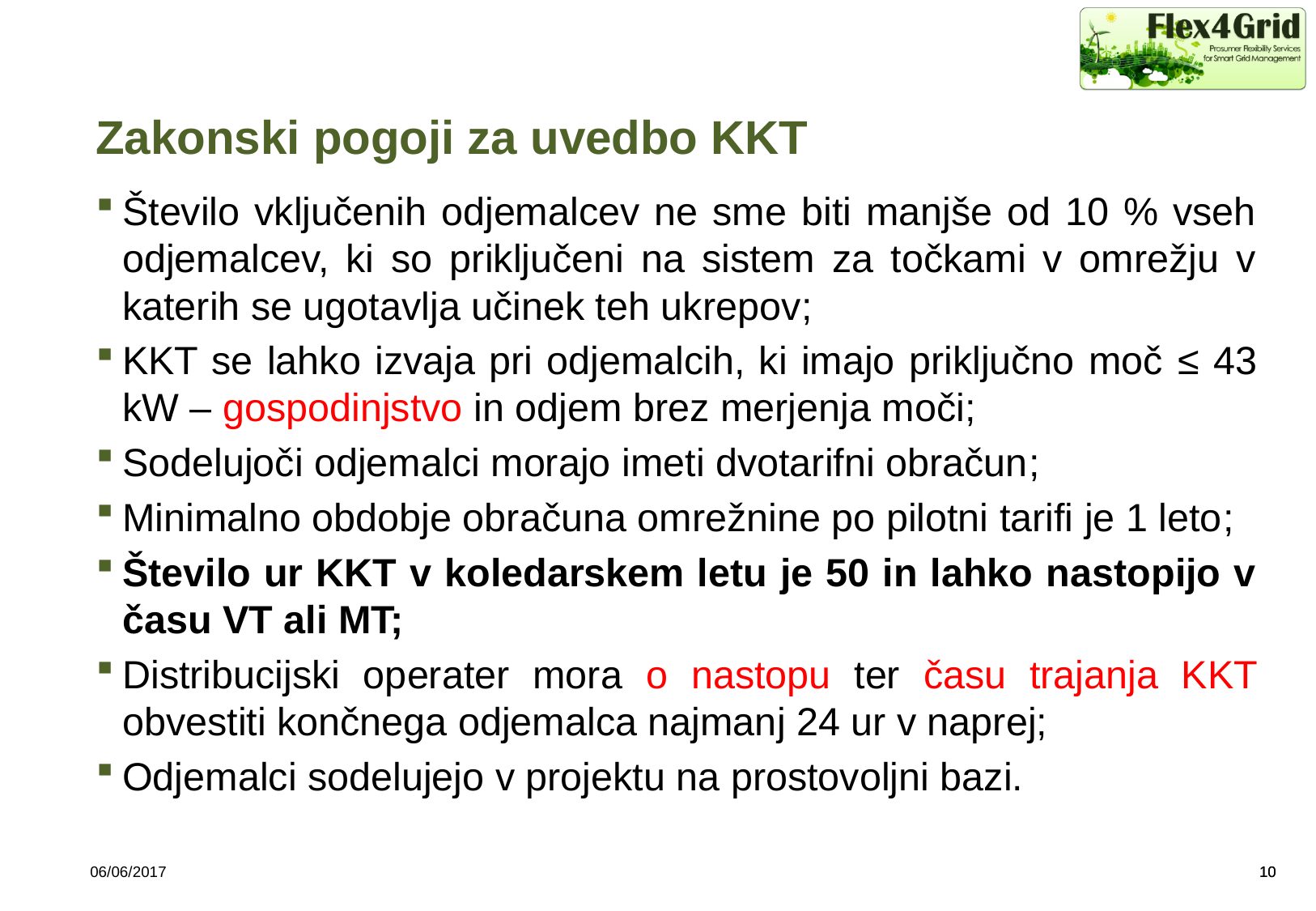

# Zakonski pogoji za uvedbo KKT
Število vključenih odjemalcev ne sme biti manjše od 10 % vseh odjemalcev, ki so priključeni na sistem za točkami v omrežju v katerih se ugotavlja učinek teh ukrepov;
KKT se lahko izvaja pri odjemalcih, ki imajo priključno moč ≤ 43 kW – gospodinjstvo in odjem brez merjenja moči;
Sodelujoči odjemalci morajo imeti dvotarifni obračun;
Minimalno obdobje obračuna omrežnine po pilotni tarifi je 1 leto;
Število ur KKT v koledarskem letu je 50 in lahko nastopijo v času VT ali MT;
Distribucijski operater mora o nastopu ter času trajanja KKT obvestiti končnega odjemalca najmanj 24 ur v naprej;
Odjemalci sodelujejo v projektu na prostovoljni bazi.